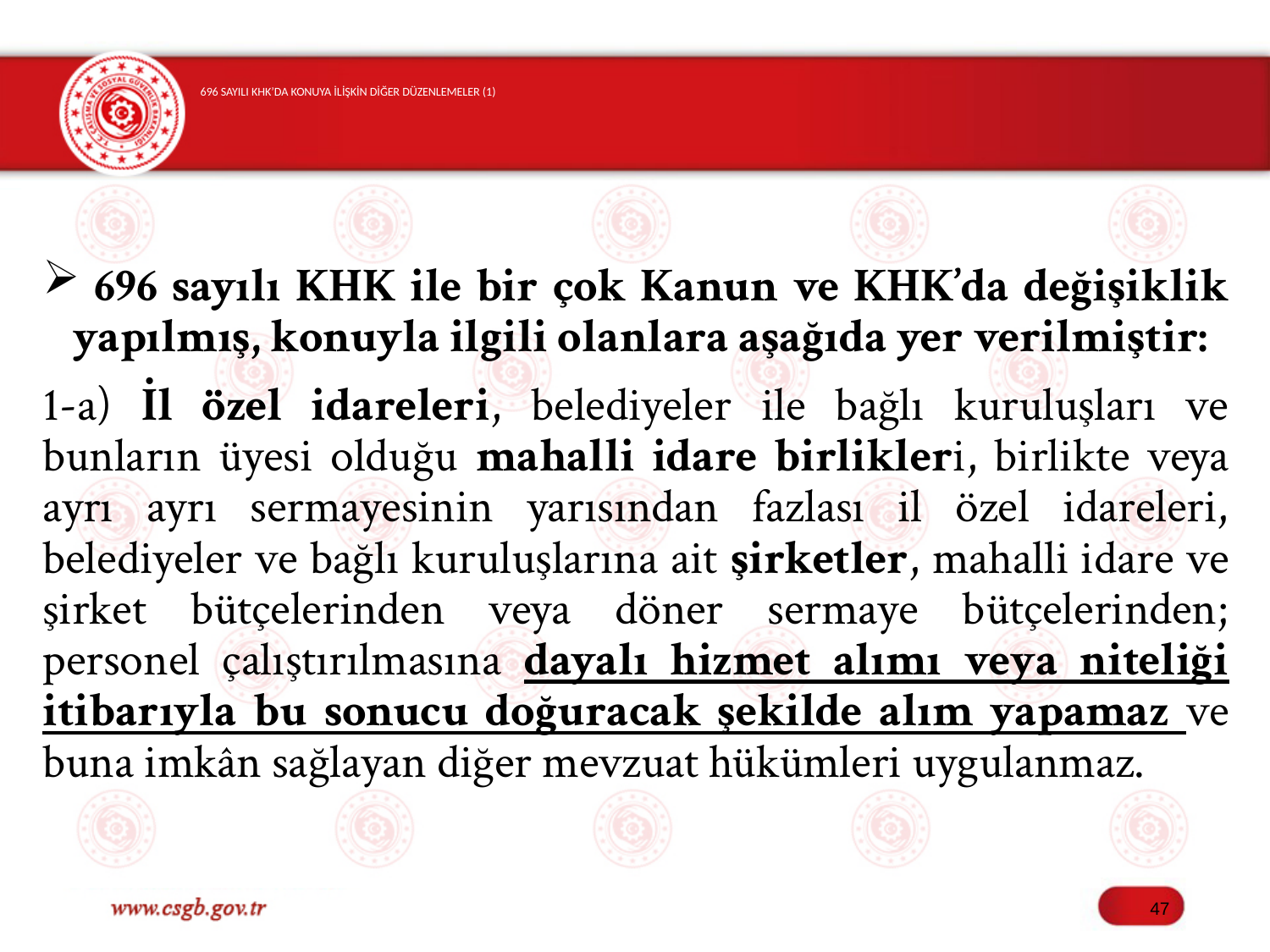

# 696 SAYILI KHK’DA KONUYA İLİŞKİN DİĞER DÜZENLEMELER (1)

 696 sayılı KHK ile bir çok Kanun ve KHK’da değişiklik yapılmış, konuyla ilgili olanlara aşağıda yer verilmiştir:
1-a) İl özel idareleri, belediyeler ile bağlı kuruluşları ve bunların üyesi olduğu mahalli idare birlikleri, birlikte veya ayrı ayrı sermayesinin yarısından fazlası il özel idareleri, belediyeler ve bağlı kuruluşlarına ait şirketler, mahalli idare ve şirket bütçelerinden veya döner sermaye bütçelerinden; personel çalıştırılmasına dayalı hizmet alımı veya niteliği itibarıyla bu sonucu doğuracak şekilde alım yapamaz ve buna imkân sağlayan diğer mevzuat hükümleri uygulanmaz.

47